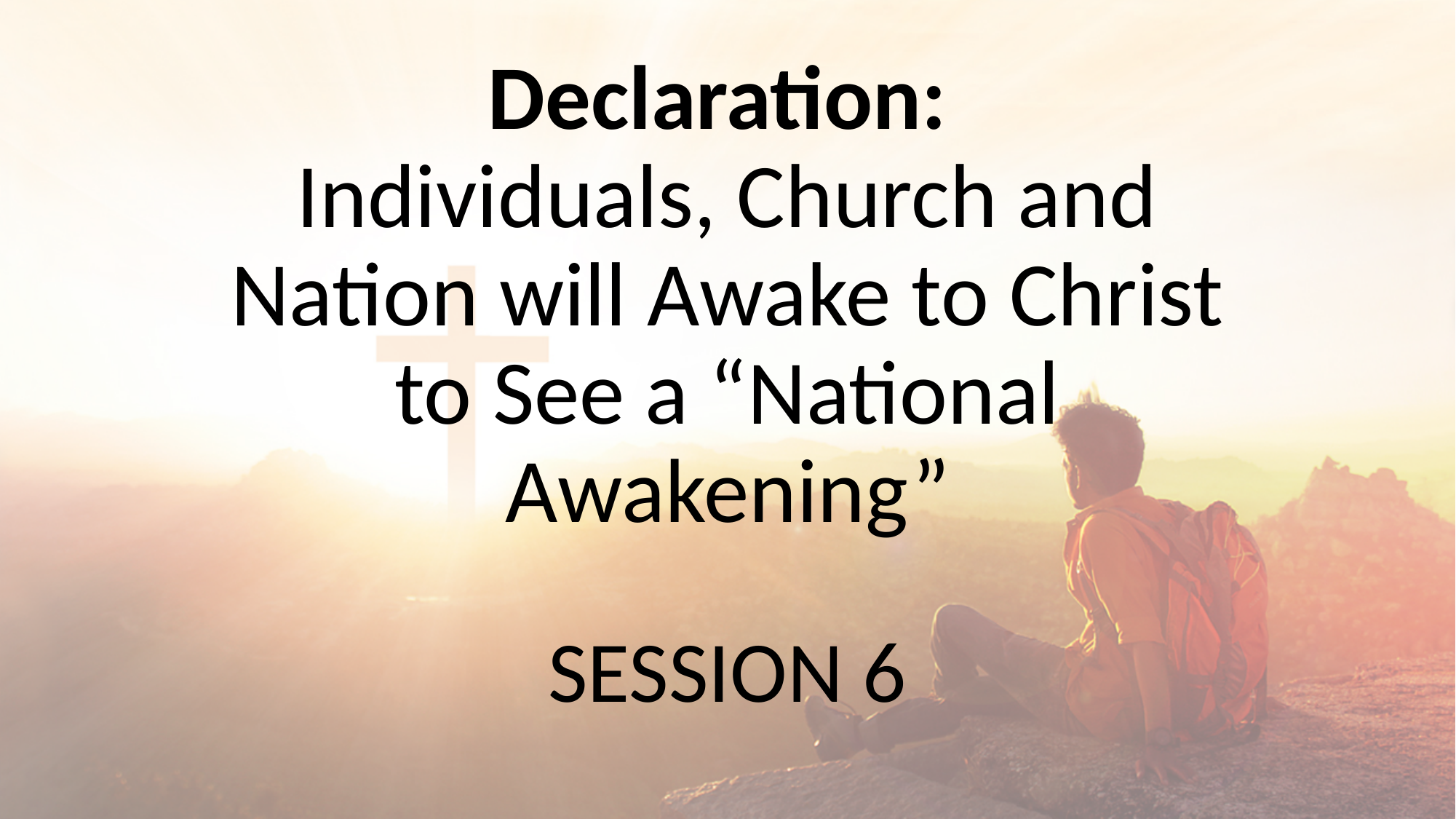

# Declaration: Individuals, Church and Nation will Awake to Christ to See a “National Awakening”
SESSION 6